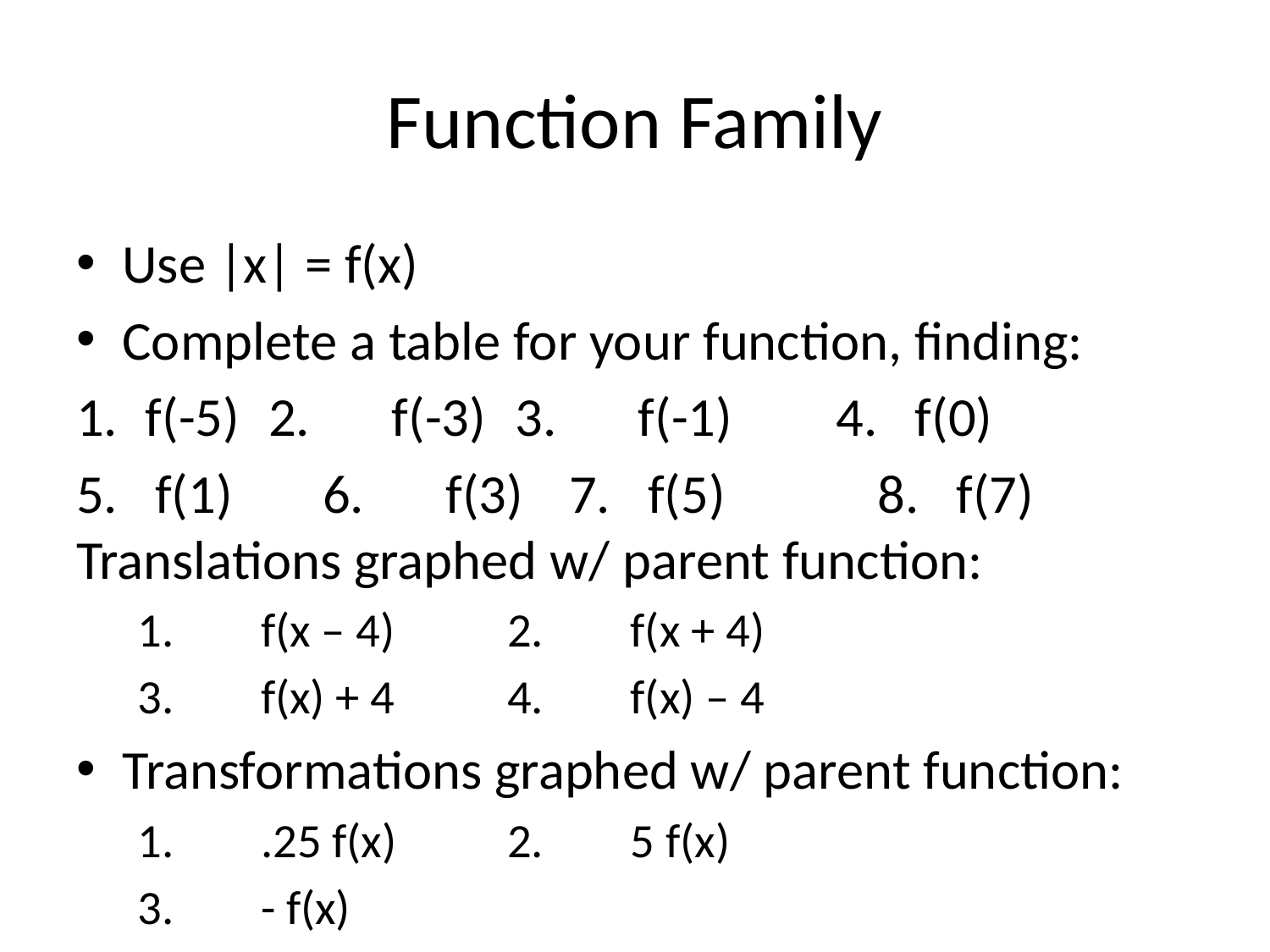

# Function Family
Use |x| = f(x)
Complete a table for your function, finding:
f(-5)	2.	f(-3)		3.	f(-1)	      4.   f(0)
5.   f(1)	6.	f(3)		7.   f(5)	     8.   f(7) Translations graphed w/ parent function:
1.	f(x – 4)			2.	f(x + 4)
3.	f(x) + 4			4.	f(x) – 4
Transformations graphed w/ parent function:
1.	.25 f(x)			2.	5 f(x)
3.	- f(x)